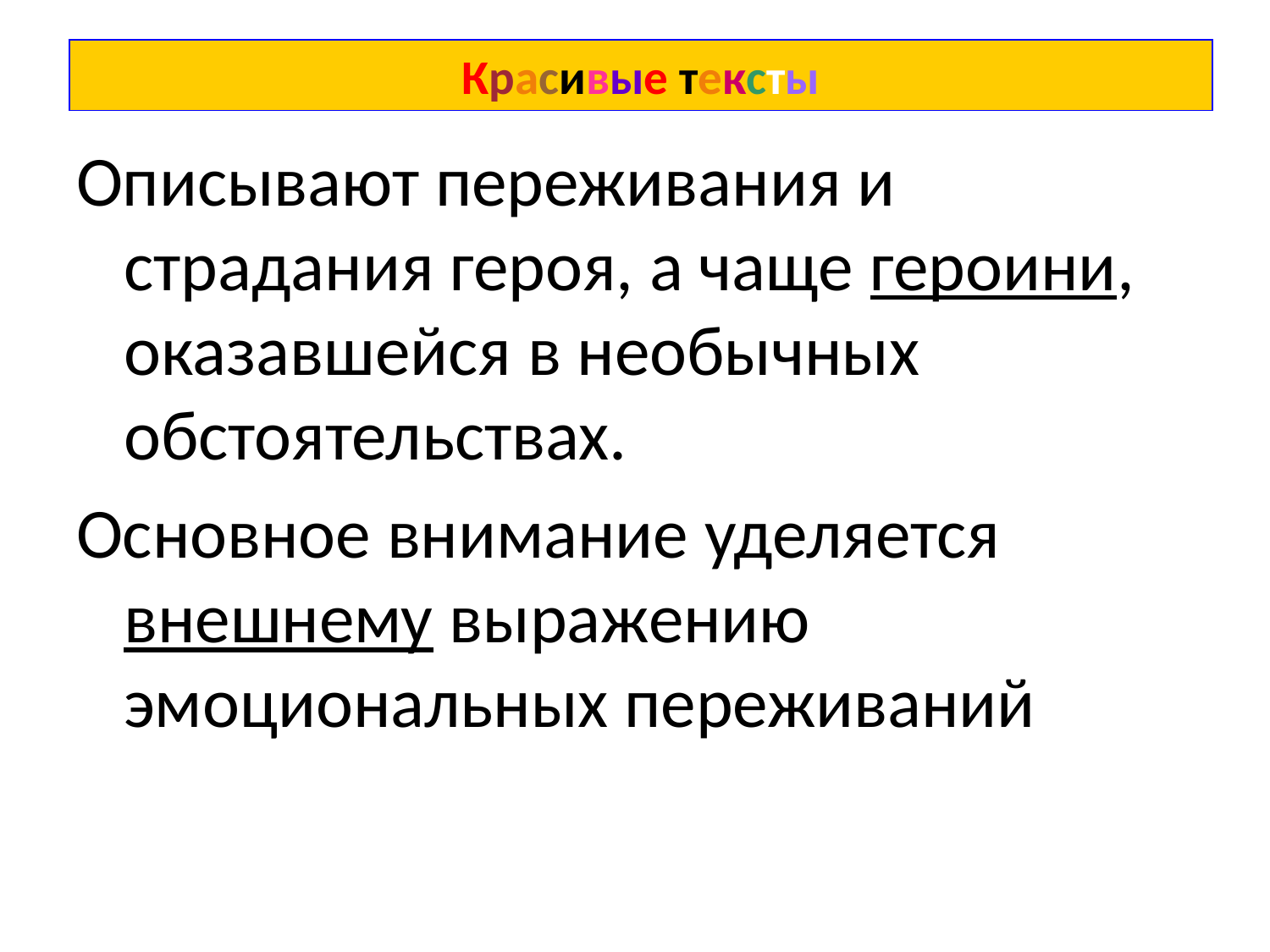

# Красивые тексты
Описывают переживания и страдания героя, а чаще героини, оказавшейся в необычных обстоятельствах.
Основное внимание уделяется внешнему выражению эмоциональных переживаний